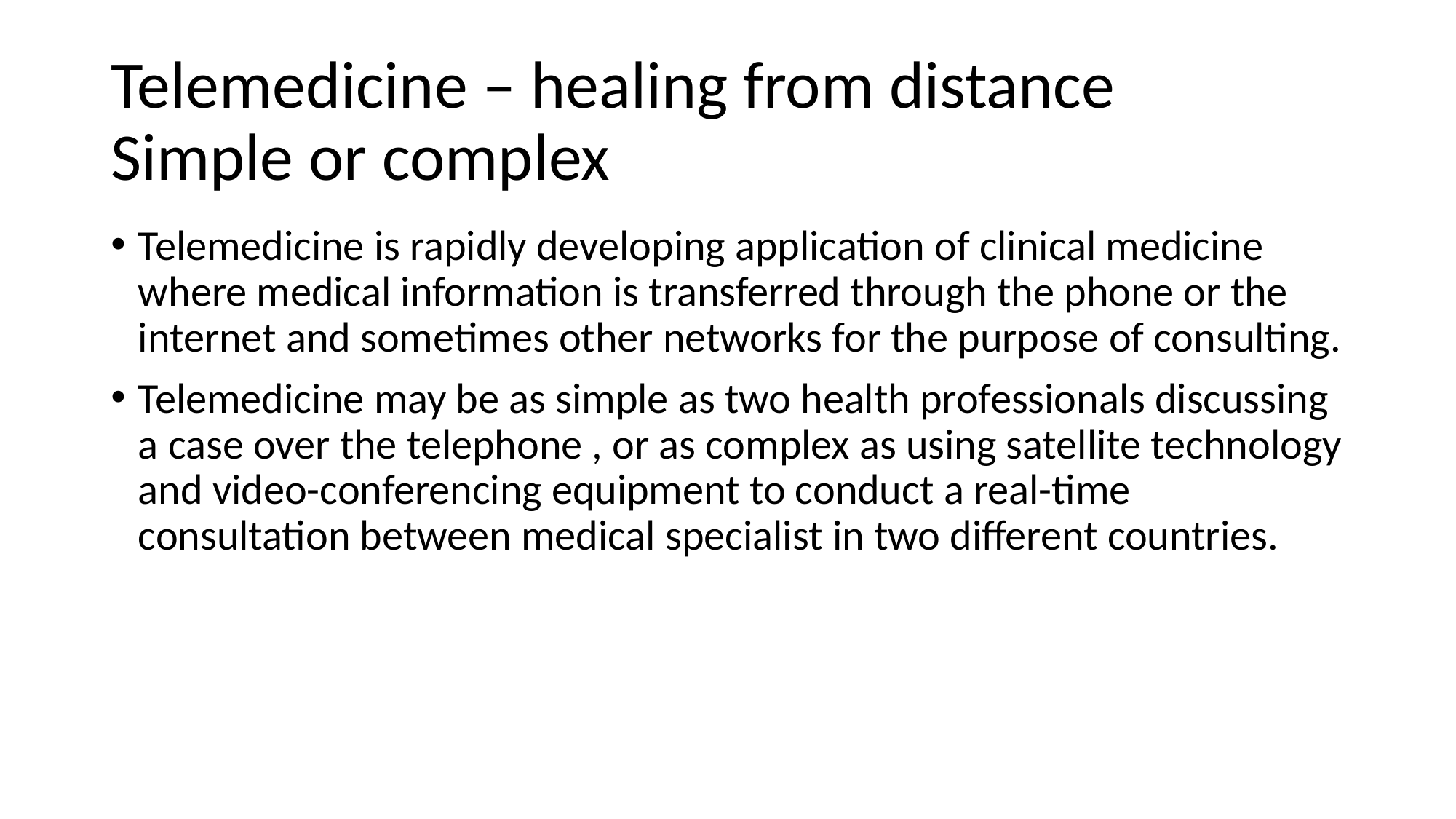

# Telemedicine – healing from distance Simple or complex
Telemedicine is rapidly developing application of clinical medicine where medical information is transferred through the phone or the internet and sometimes other networks for the purpose of consulting.
Telemedicine may be as simple as two health professionals discussing a case over the telephone , or as complex as using satellite technology and video-conferencing equipment to conduct a real-time consultation between medical specialist in two different countries.